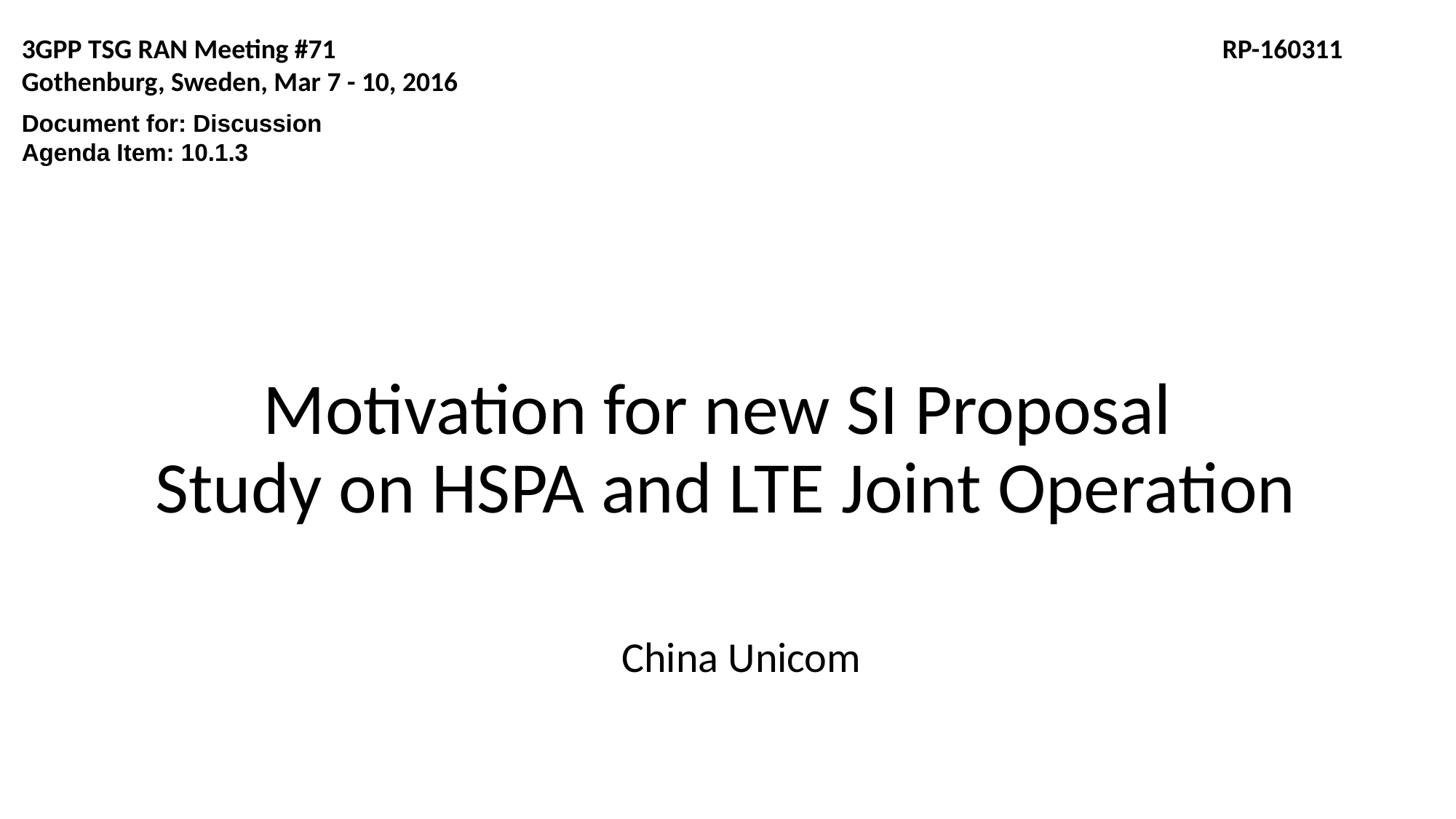

3GPP TSG RAN Meeting #71									RP-160311
Gothenburg, Sweden, Mar 7 - 10, 2016

Document for: Discussion
Agenda Item: 10.1.3

Motivation for new SI Proposal
Study on HSPA and LTE Joint Operation
China Unicom